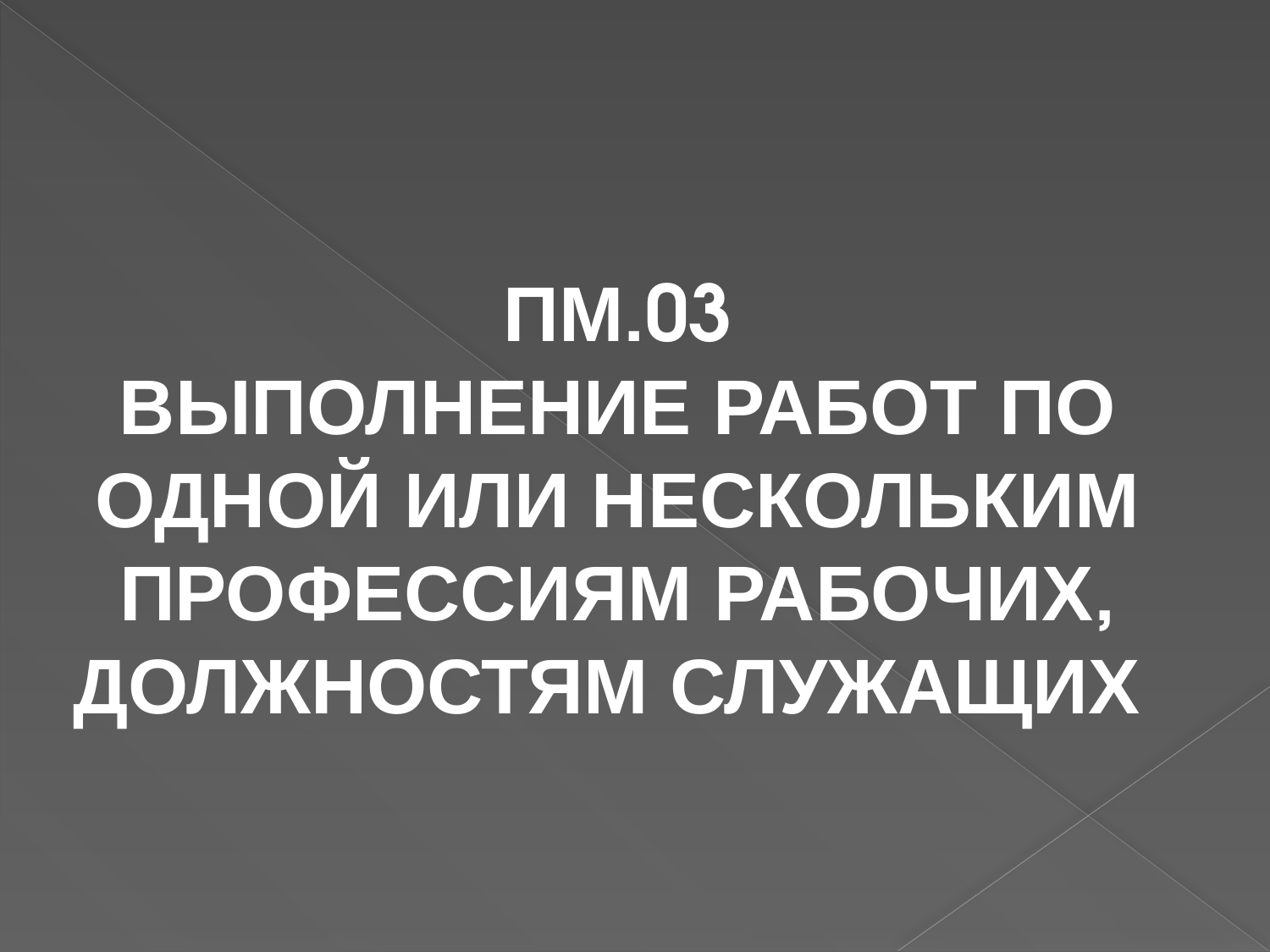

ПМ.03
ВЫПОЛНЕНИЕ РАБОТ ПО ОДНОЙ ИЛИ НЕСКОЛЬКИМ ПРОФЕССИЯМ РАБОЧИХ, ДОЛЖНОСТЯМ СЛУЖАЩИХ